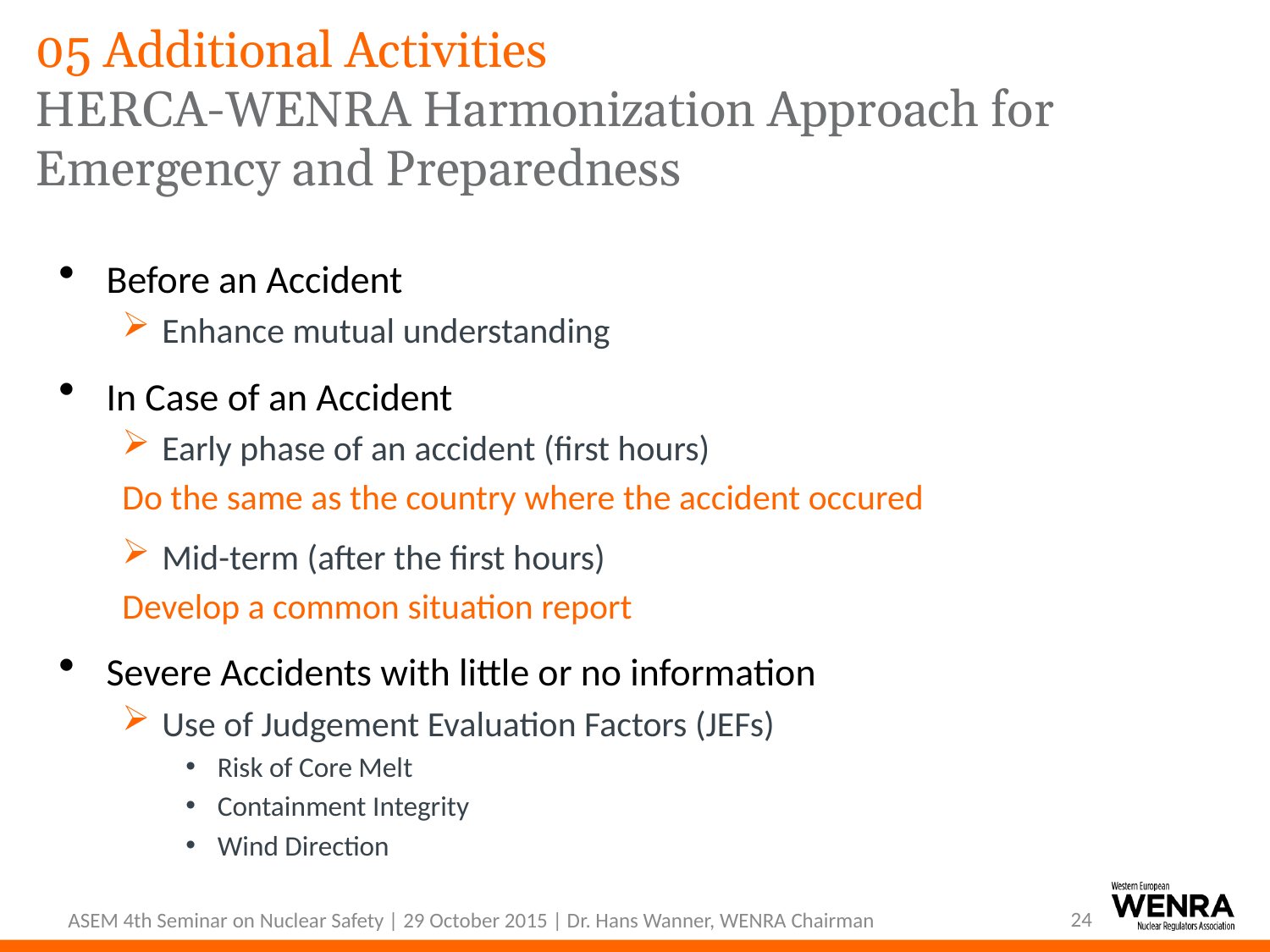

# 05 Additional Activities HERCA-WENRA Harmonization Approach for Emergency and Preparedness
Before an Accident
Enhance mutual understanding
In Case of an Accident
Early phase of an accident (first hours)
Do the same as the country where the accident occured
Mid-term (after the first hours)
Develop a common situation report
Severe Accidents with little or no information
Use of Judgement Evaluation Factors (JEFs)
Risk of Core Melt
Containment Integrity
Wind Direction
24
ASEM 4th Seminar on Nuclear Safety | 29 October 2015 | Dr. Hans Wanner, WENRA Chairman